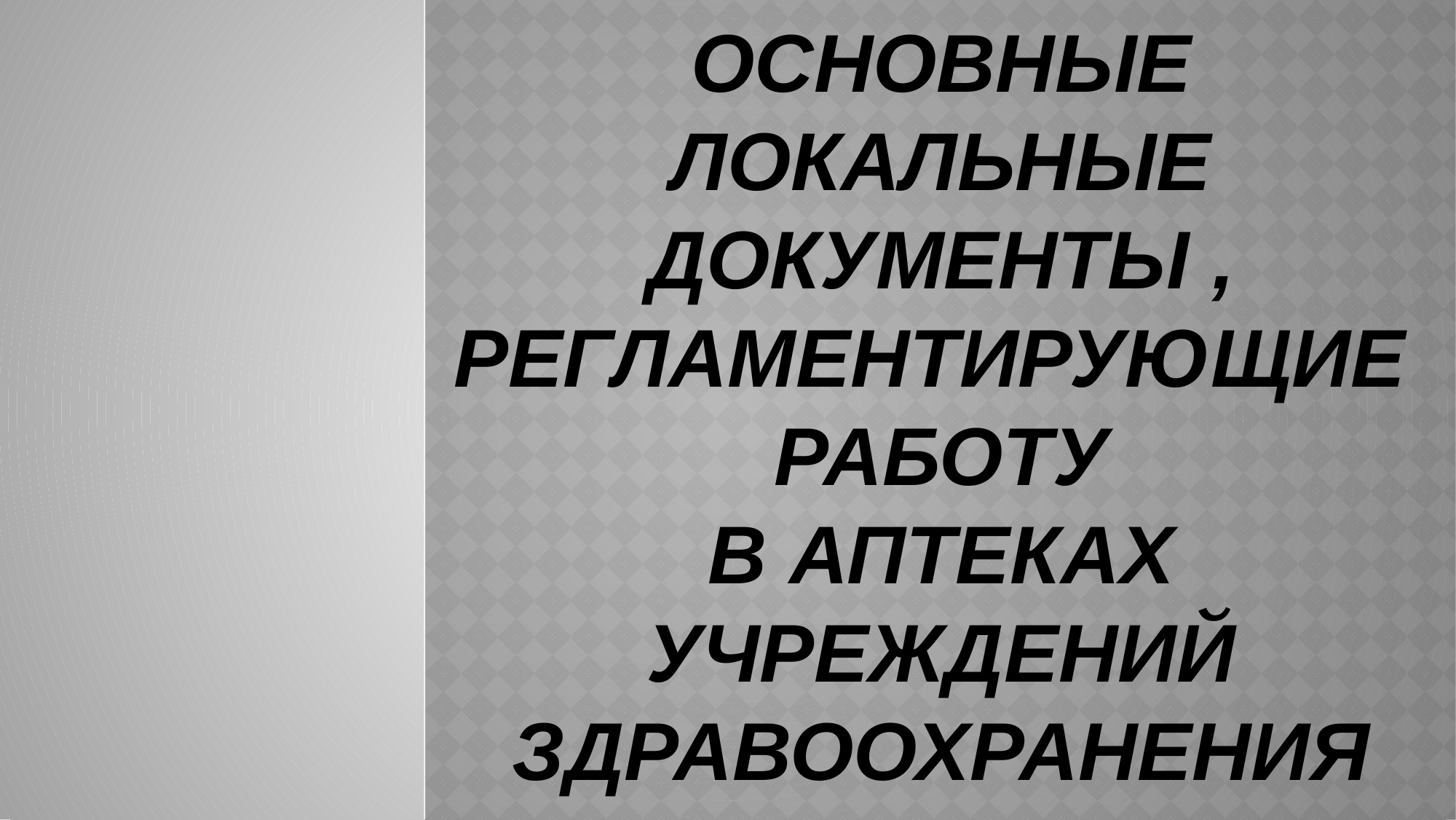

# Основные ЛОКАЛЬНЫЕ ДОКУМЕНТЫ , регламентирующие  работу в аптеках учреждений здравоохранения